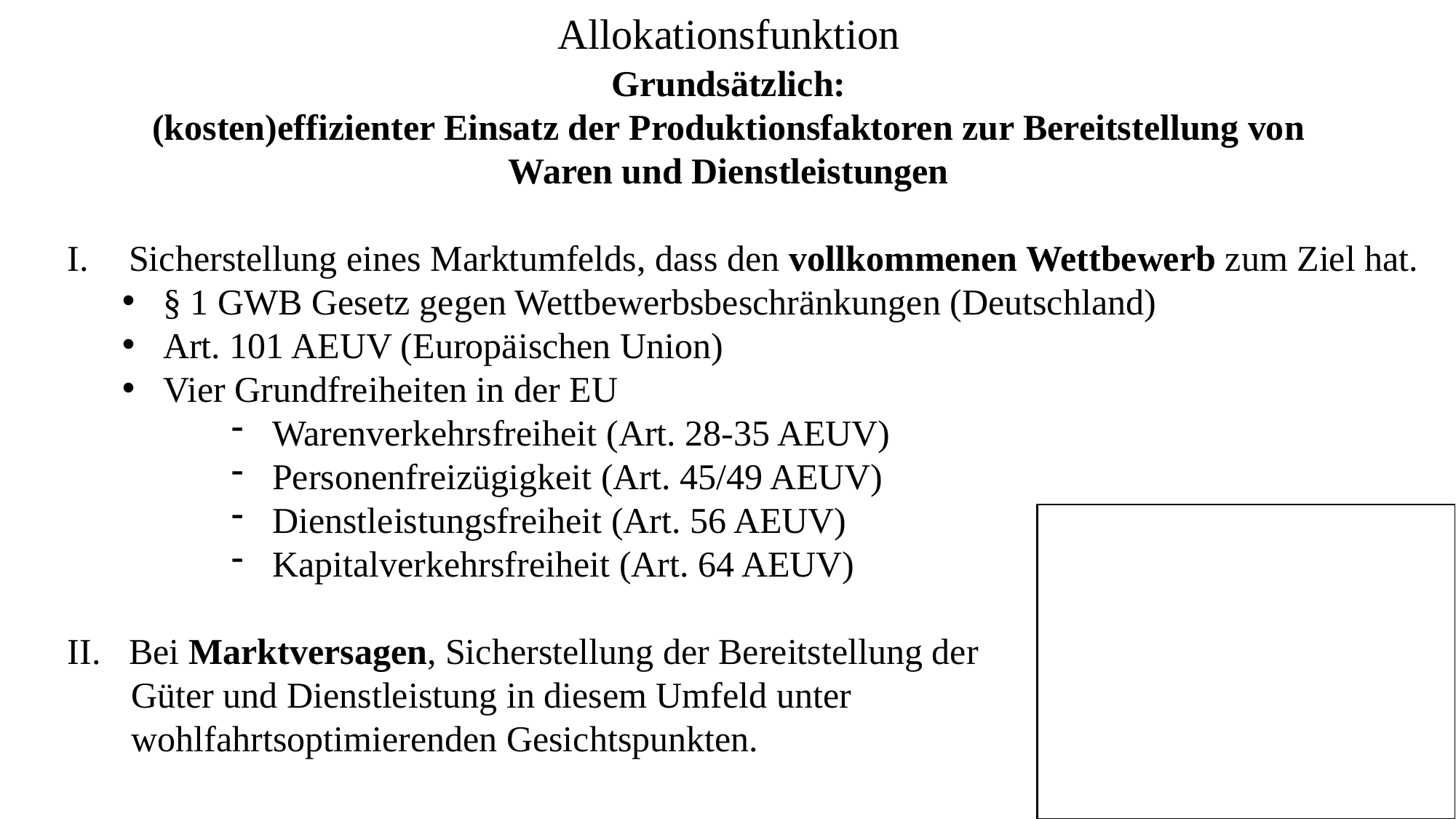

Allokationsfunktion
Grundsätzlich:
(kosten)effizienter Einsatz der Produktionsfaktoren zur Bereitstellung von
Waren und Dienstleistungen

Sicherstellung eines Marktumfelds, dass den vollkommenen Wettbewerb zum Ziel hat.
§ 1 GWB Gesetz gegen Wettbewerbsbeschränkungen (Deutschland)
Art. 101 AEUV (Europäischen Union)
Vier Grundfreiheiten in der EU
Warenverkehrsfreiheit (Art. 28-35 AEUV)
Personenfreizügigkeit (Art. 45/49 AEUV)
Dienstleistungsfreiheit (Art. 56 AEUV)
Kapitalverkehrsfreiheit (Art. 64 AEUV)

Bei Marktversagen, Sicherstellung der Bereitstellung der
       Güter und Dienstleistung in diesem Umfeld unter
       wohlfahrtsoptimierenden Gesichtspunkten.